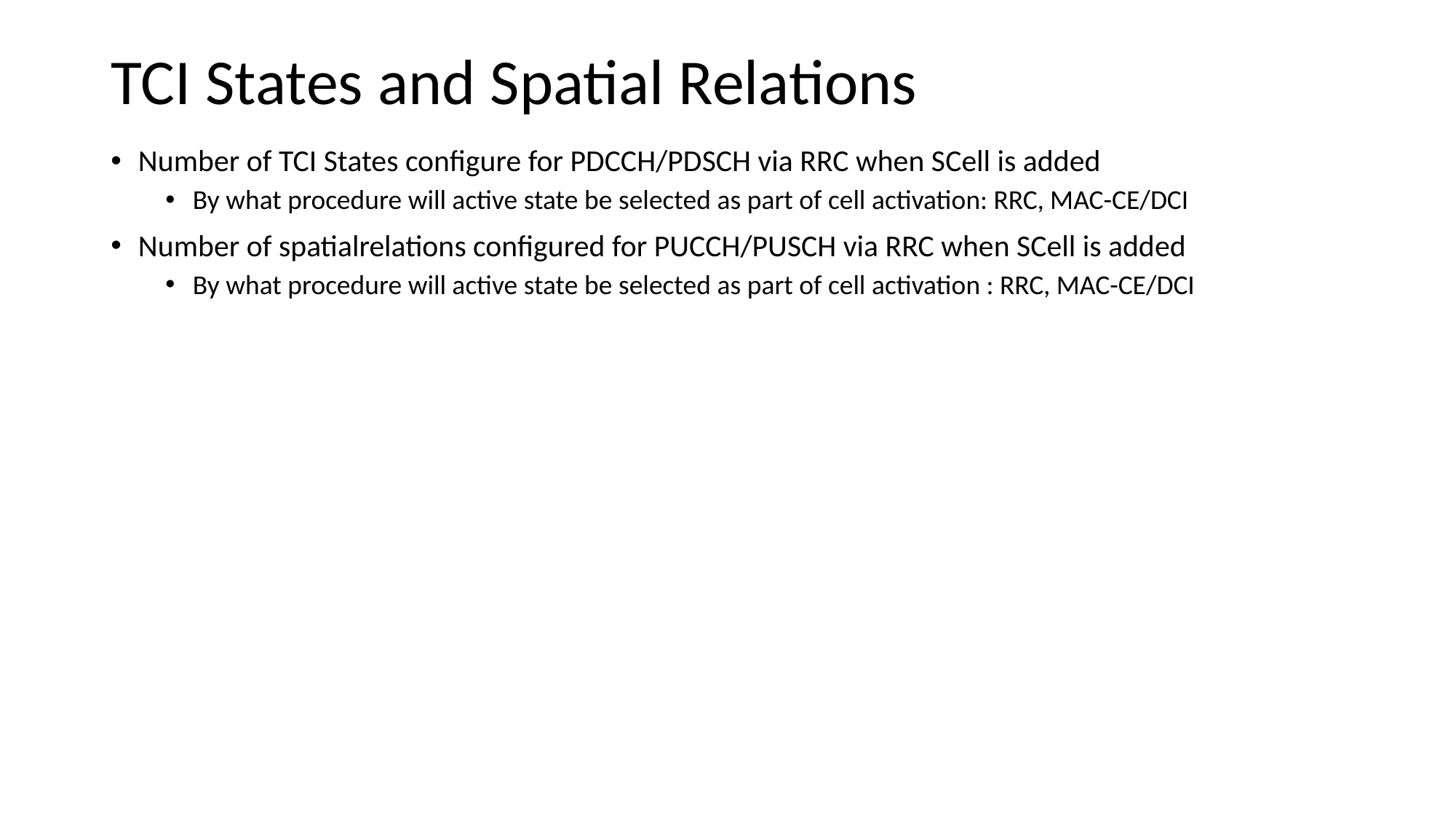

# TCI States and Spatial Relations
Number of TCI States configure for PDCCH/PDSCH via RRC when SCell is added
By what procedure will active state be selected as part of cell activation: RRC, MAC-CE/DCI
Number of spatialrelations configured for PUCCH/PUSCH via RRC when SCell is added
By what procedure will active state be selected as part of cell activation : RRC, MAC-CE/DCI